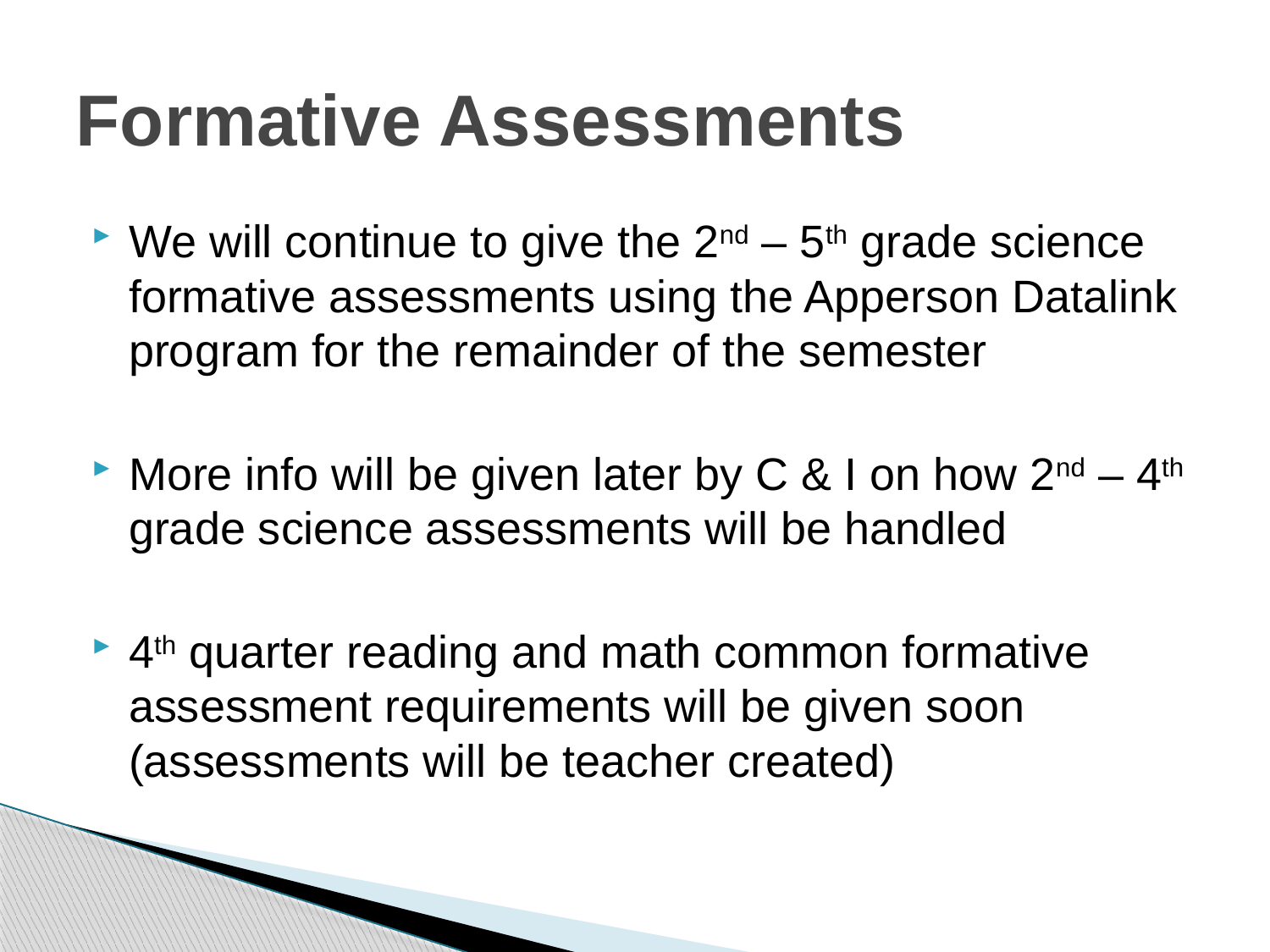

# Formative Assessments
We will continue to give the 2nd – 5th grade science formative assessments using the Apperson Datalink program for the remainder of the semester

More info will be given later by C & I on how 2nd – 4th grade science assessments will be handled

4th quarter reading and math common formative assessment requirements will be given soon (assessments will be teacher created)